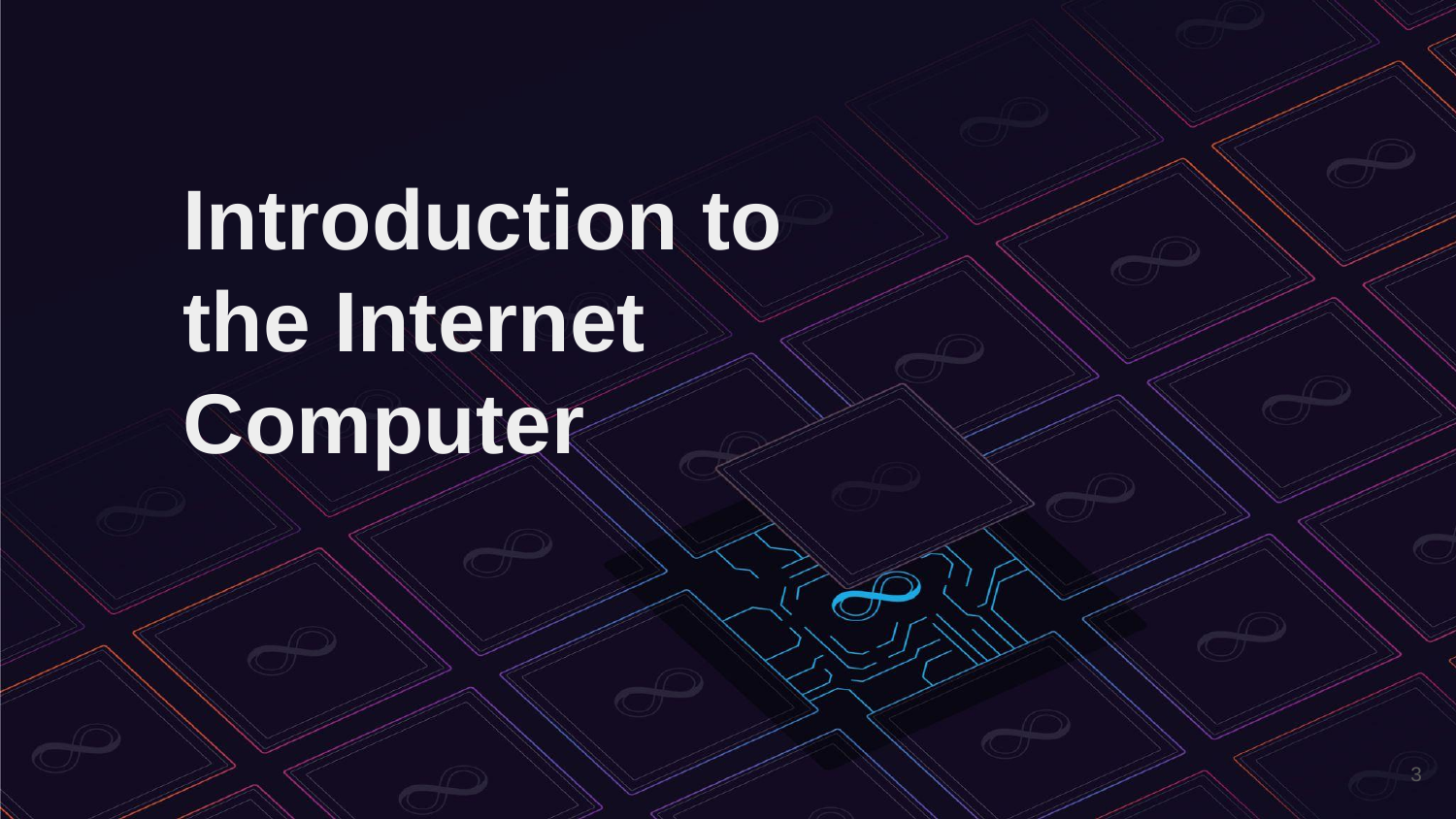

# Introduction to the Internet Computer
3